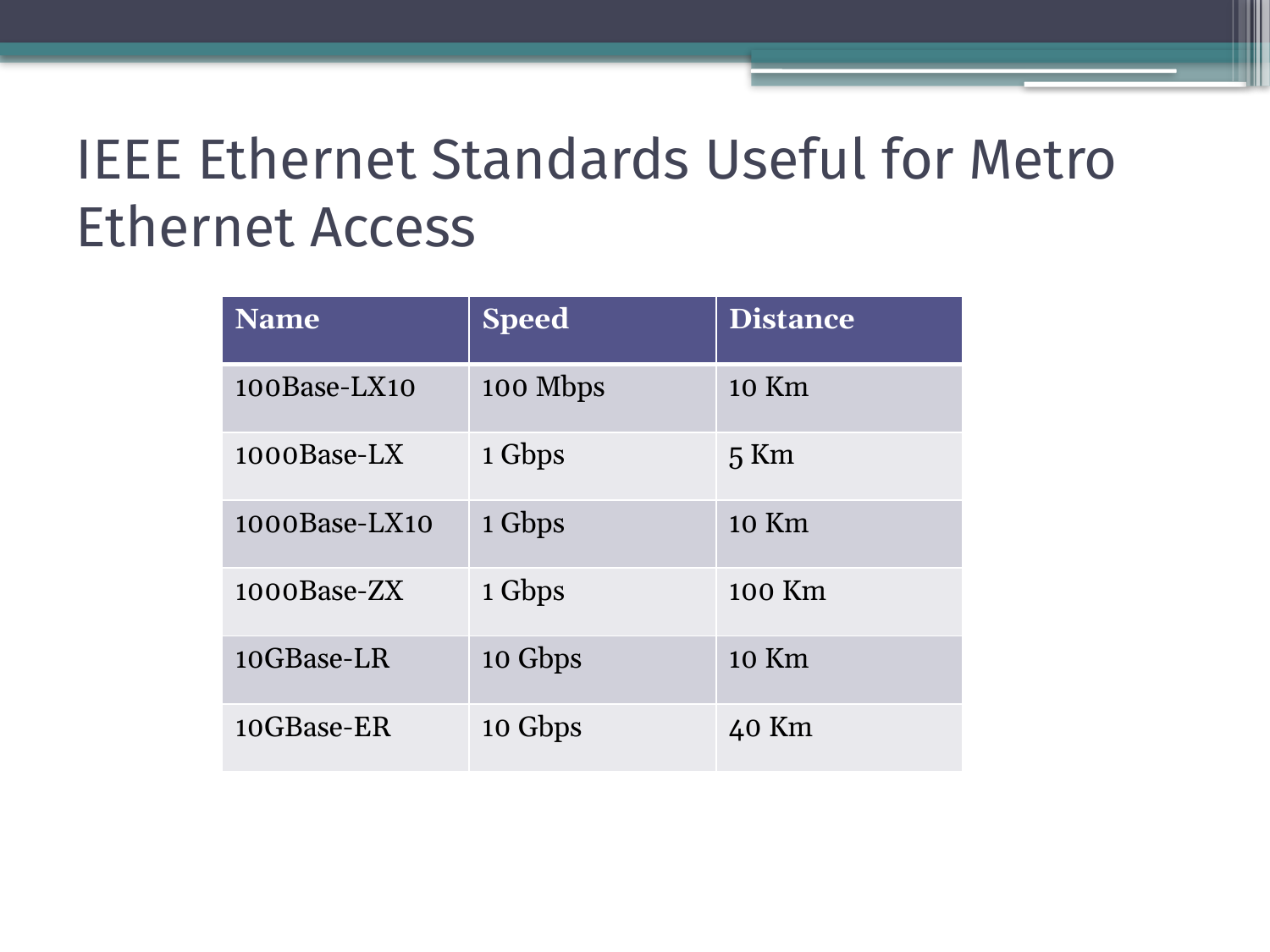

# IEEE Ethernet Standards Useful for Metro Ethernet Access
| Name | Speed | Distance |
| --- | --- | --- |
| 100Base-LX10 | 100 Mbps | 10 Km |
| 1000Base-LX | 1 Gbps | 5 Km |
| 1000Base-LX10 | 1 Gbps | 10 Km |
| 1000Base-ZX | 1 Gbps | 100 Km |
| 10GBase-LR | 10 Gbps | 10 Km |
| 10GBase-ER | 10 Gbps | 40 Km |